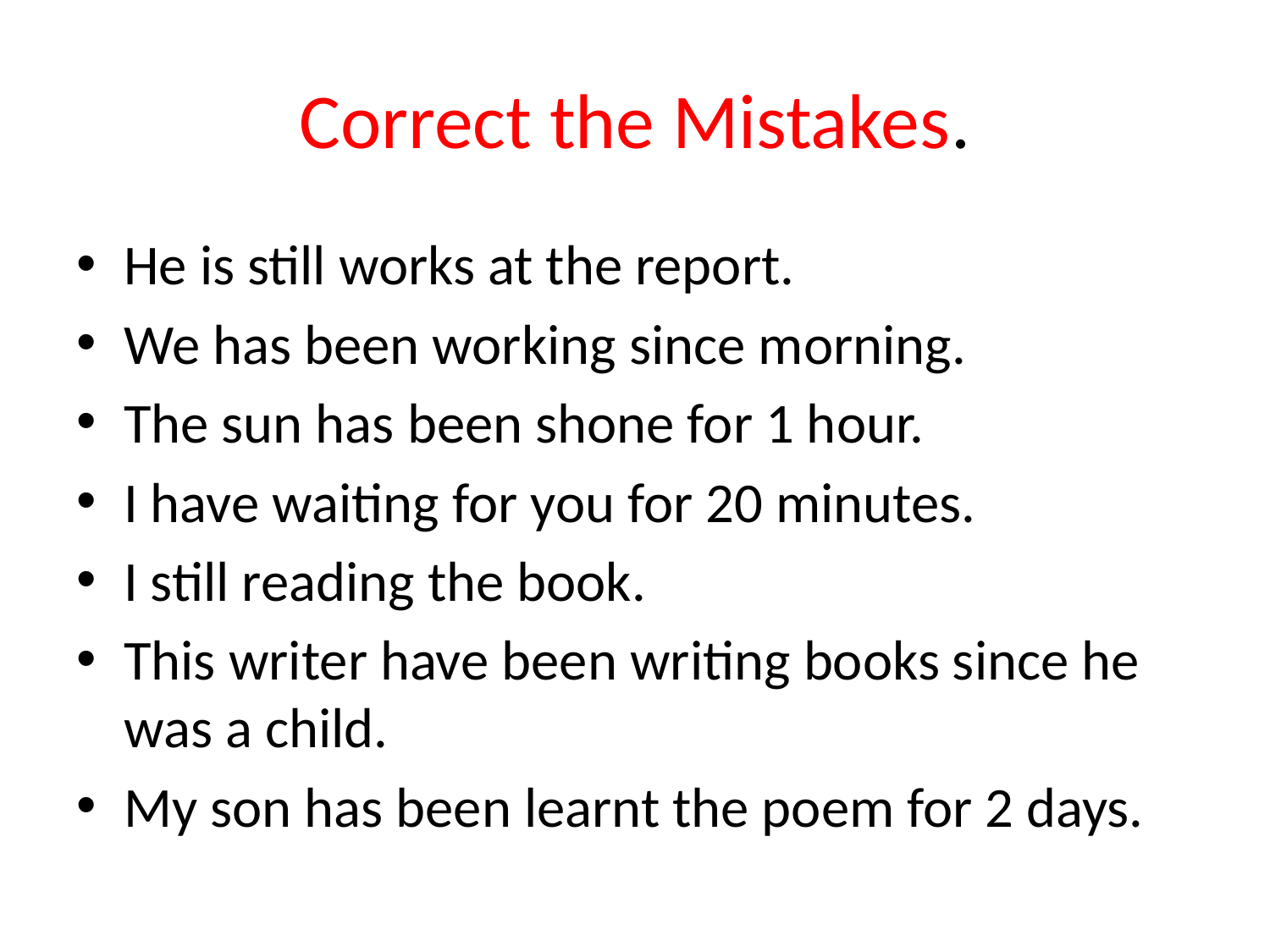

# Correct the Mistakes.
He is still works at the report.
We has been working since morning.
The sun has been shone for 1 hour.
I have waiting for you for 20 minutes.
I still reading the book.
This writer have been writing books since he was a child.
My son has been learnt the poem for 2 days.